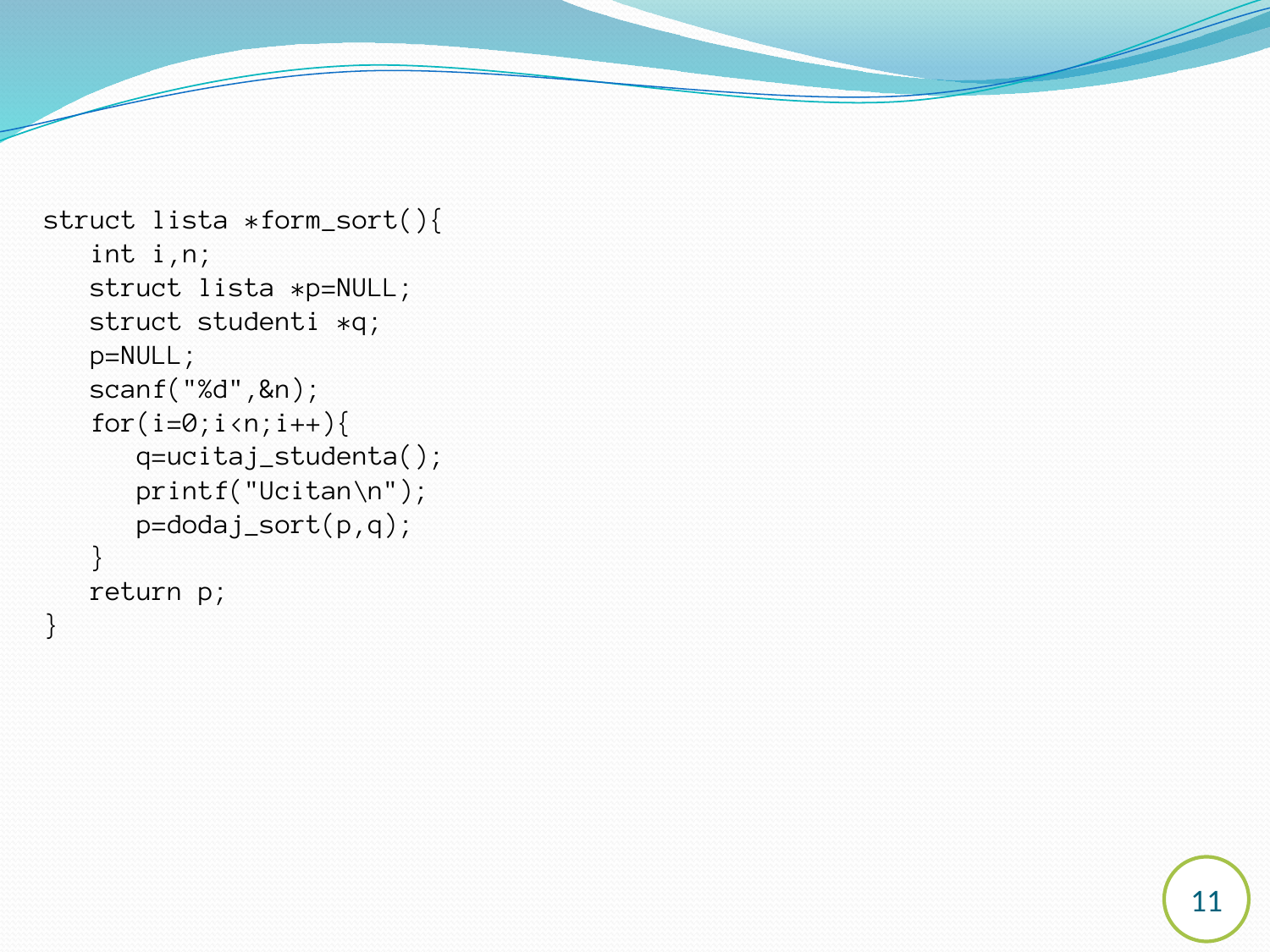

struct lista *form_sort(){
   int i,n;
   struct lista *p=NULL;
   struct studenti *q;
   p=NULL;
   scanf("%d",&n);
   for(i=0;i<n;i++){
      q=ucitaj_studenta();
      printf("Ucitan\n");
      p=dodaj_sort(p,q);
   }
   return p;
}
11